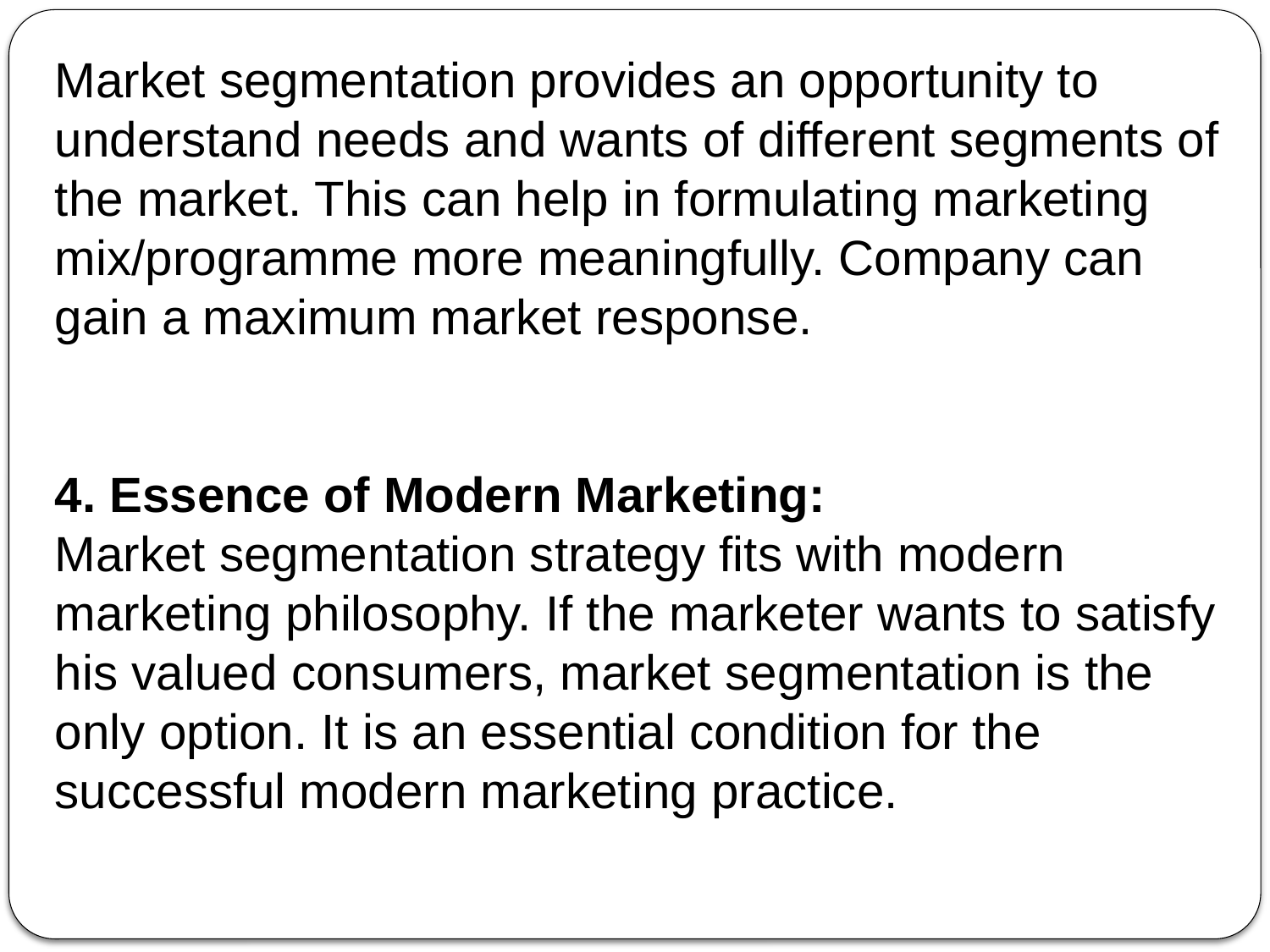

Market segmentation provides an opportunity to understand needs and wants of different segments of the market. This can help in formulating marketing mix/programme more meaningfully. Company can gain a maximum market response.

4. Essence of Modern Marketing:
Market segmentation strategy fits with modern marketing philosophy. If the marketer wants to satisfy his valued consumers, market segmentation is the only option. It is an essential condition for the successful modern marketing practice.